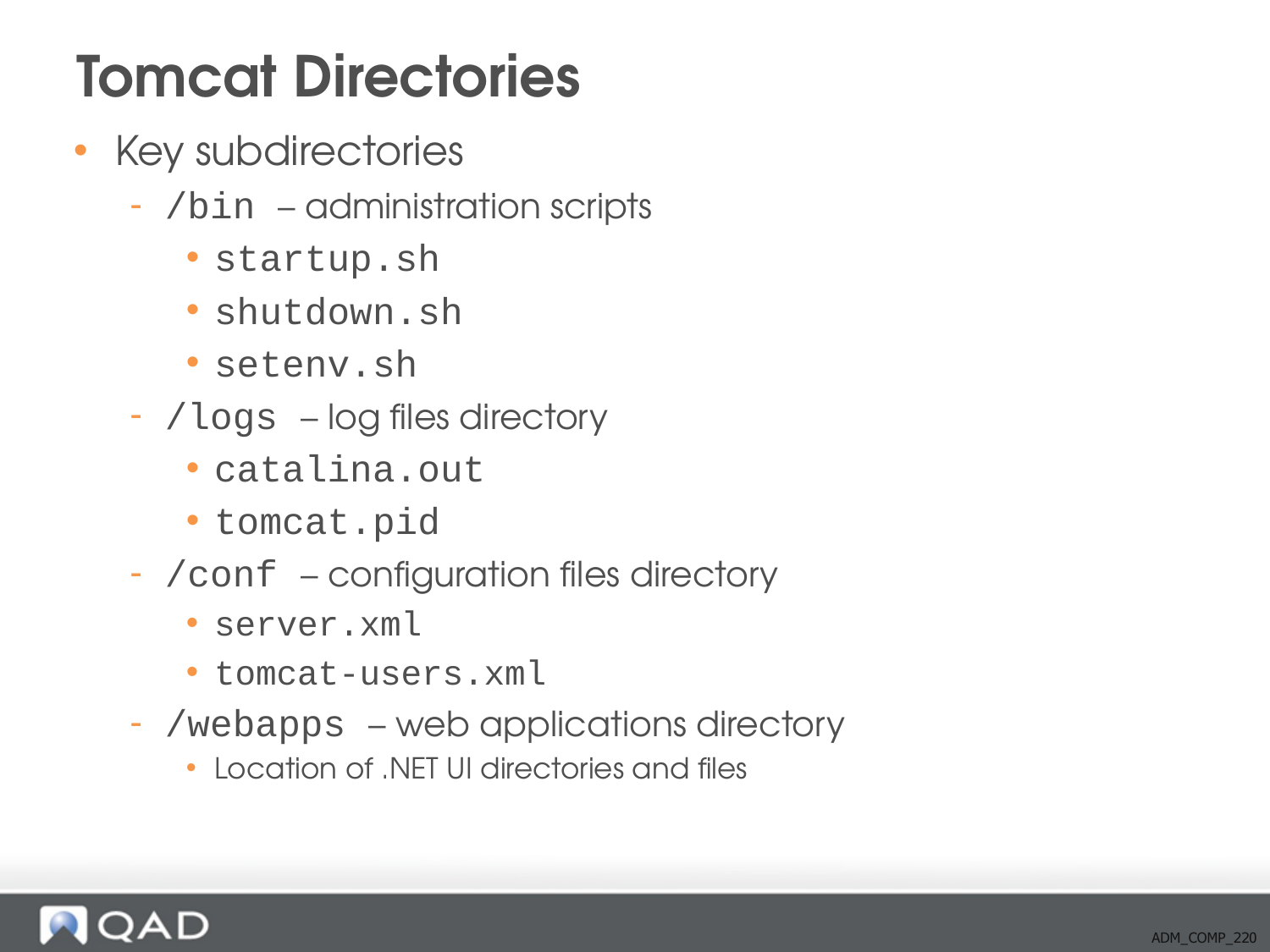

# Tomcat Directories
Key subdirectories
/bin – administration scripts
startup.sh
shutdown.sh
setenv.sh
/logs – log files directory
catalina.out
tomcat.pid
/conf – configuration files directory
server.xml
tomcat-users.xml
/webapps – web applications directory
Location of .NET UI directories and files
ADM_COMP_220